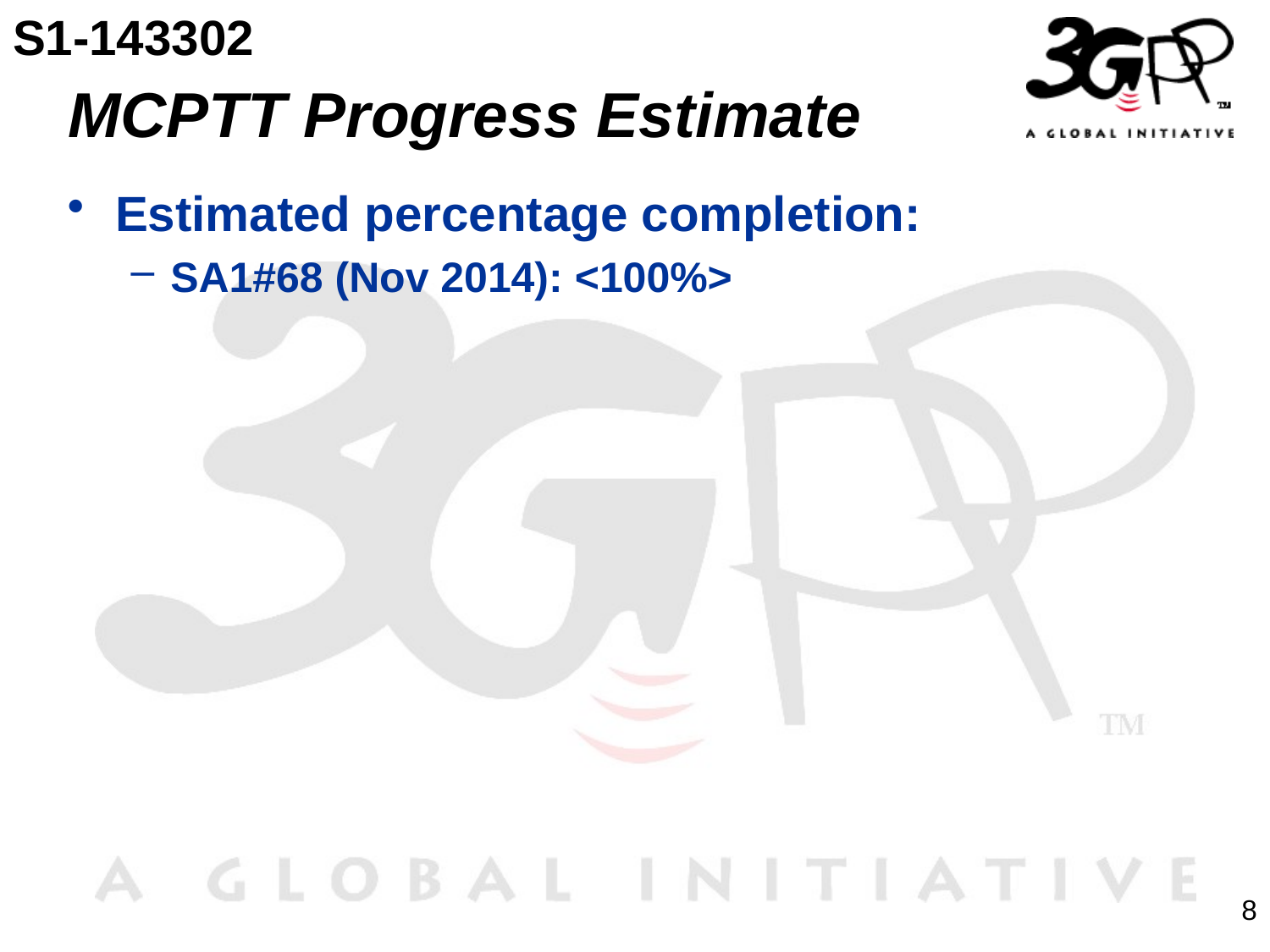

S1-143302
# MCPTT Progress Estimate
Estimated percentage completion:
SA1#68 (Nov 2014): <100%>
8